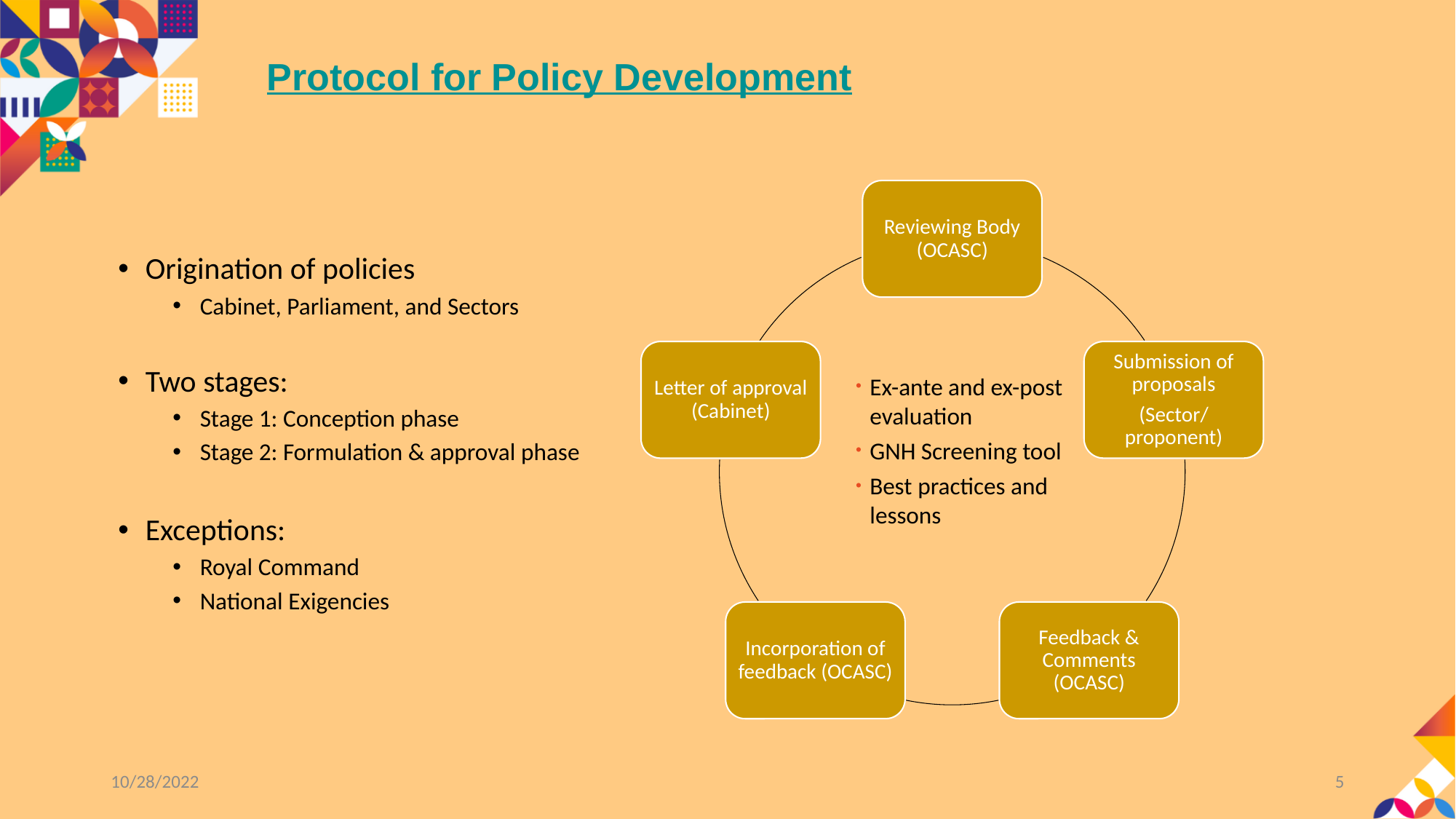

# Protocol for Policy Development
Reviewing Body (OCASC)
Submission of proposals
(Sector/ proponent)
Feedback & Comments (OCASC)
Incorporation of feedback (OCASC)
Letter of approval (Cabinet)
Origination of policies
Cabinet, Parliament, and Sectors

Two stages:
Stage 1: Conception phase
Stage 2: Formulation & approval phase

Exceptions:
Royal Command
National Exigencies

Ex-ante and ex-post evaluation
GNH Screening tool
Best practices and lessons
10/28/2022
5